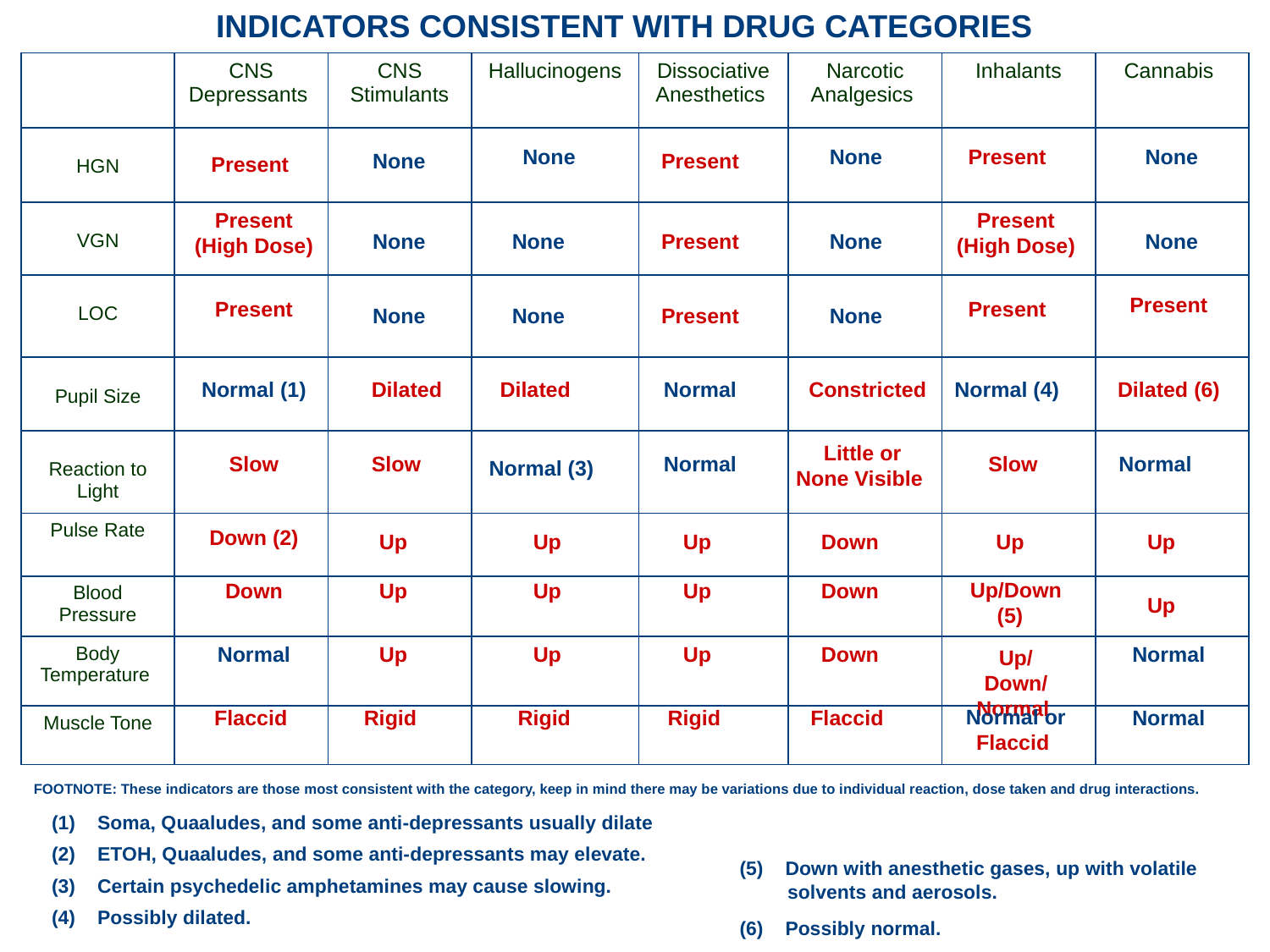

INDICATORS CONSISTENT WITH DRUG CATEGORIES
|  | CNS Depressants | CNS Stimulants | Hallucinogens | Dissociative Anesthetics | Narcotic Analgesics | Inhalants | Cannabis |
| --- | --- | --- | --- | --- | --- | --- | --- |
| HGN |  |  |  |  |  |  |  |
| VGN |  |  |  |  |  |  |  |
| LOC |  |  |  |  |  |  |  |
| Pupil Size |  |  |  |  |  |  |  |
| Reaction to Light |  |  |  |  |  |  |  |
| Pulse Rate |  |  |  |  |  |  |  |
| Blood Pressure |  |  |  |  |  |  |  |
| Body Temperature |  |  |  |  |  |  |  |
| Muscle Tone |  |  |  |  |  |  |  |
Present
None
None
Present
None
None
Present
Present
(High Dose)
Present
(High Dose)
None
None
Present
None
None
Present
Present
Present
None
None
Present
None
Normal (1)
Dilated
Dilated
Normal
Constricted
Normal (4)
Dilated (6)
Little or None Visible
Slow
Slow
Normal
Slow
Normal
Normal (3)
Down (2)
Up
Up
Up
Down
Up
Up
Up/Down (5)
Down
Up
Up
Up
Down
Up
Normal
Up
Up
Up
Down
Normal
Up/Down/Normal
Normal or
Flaccid
Flaccid
Rigid
Rigid
Rigid
Flaccid
Normal
FOOTNOTE: These indicators are those most consistent with the category, keep in mind there may be variations due to individual reaction, dose taken and drug interactions.
(1)    Soma, Quaaludes, and some anti-depressants usually dilate
(2)    ETOH, Quaaludes, and some anti-depressants may elevate.
(5)    Down with anesthetic gases, up with volatile solvents and aerosols.
(3)    Certain psychedelic amphetamines may cause slowing.
7-2
(4)    Possibly dilated.
(6)    Possibly normal.